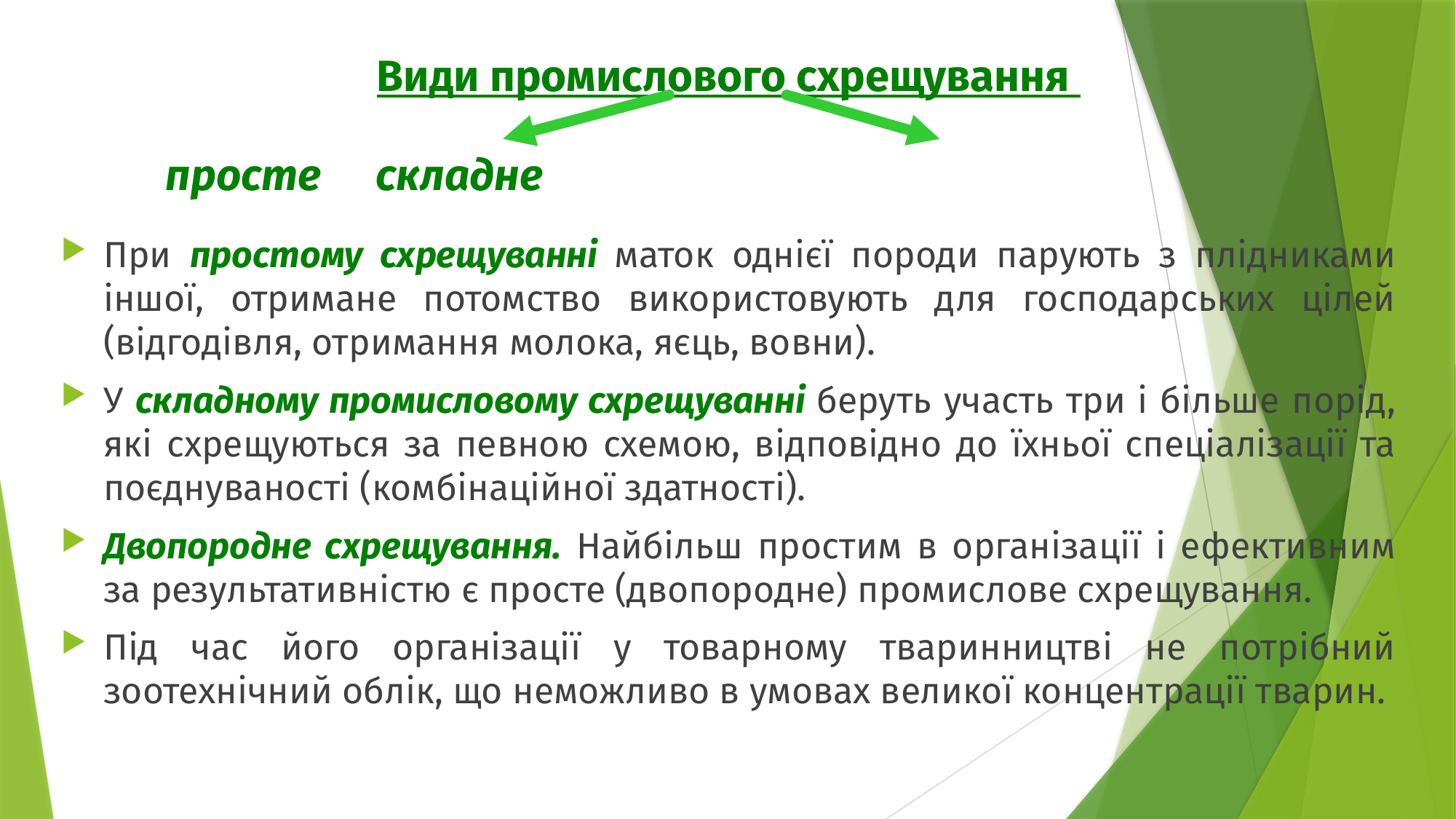

Види промислового схрещування

							просте  				складне

При простому схрещуванні маток однієї породи парують з плідниками іншої, отримане потомство використовують для господарських цілей (відгодівля, отримання молока, яєць, вовни).
У складному промисловому схрещуванні беруть участь три і більше порід, які схрещуються за певною схемою, відповідно до їхньої спеціалізації та поєднуваності (комбінаційної здатності).
Двопородне схрещування. Найбільш простим в організації і ефективним за результативністю є просте (двопородне) промислове схрещування.
Під час його організації у товарному тваринництві не потрібний зоотехнічний облік, що неможливо в умовах великої концентрації тварин.